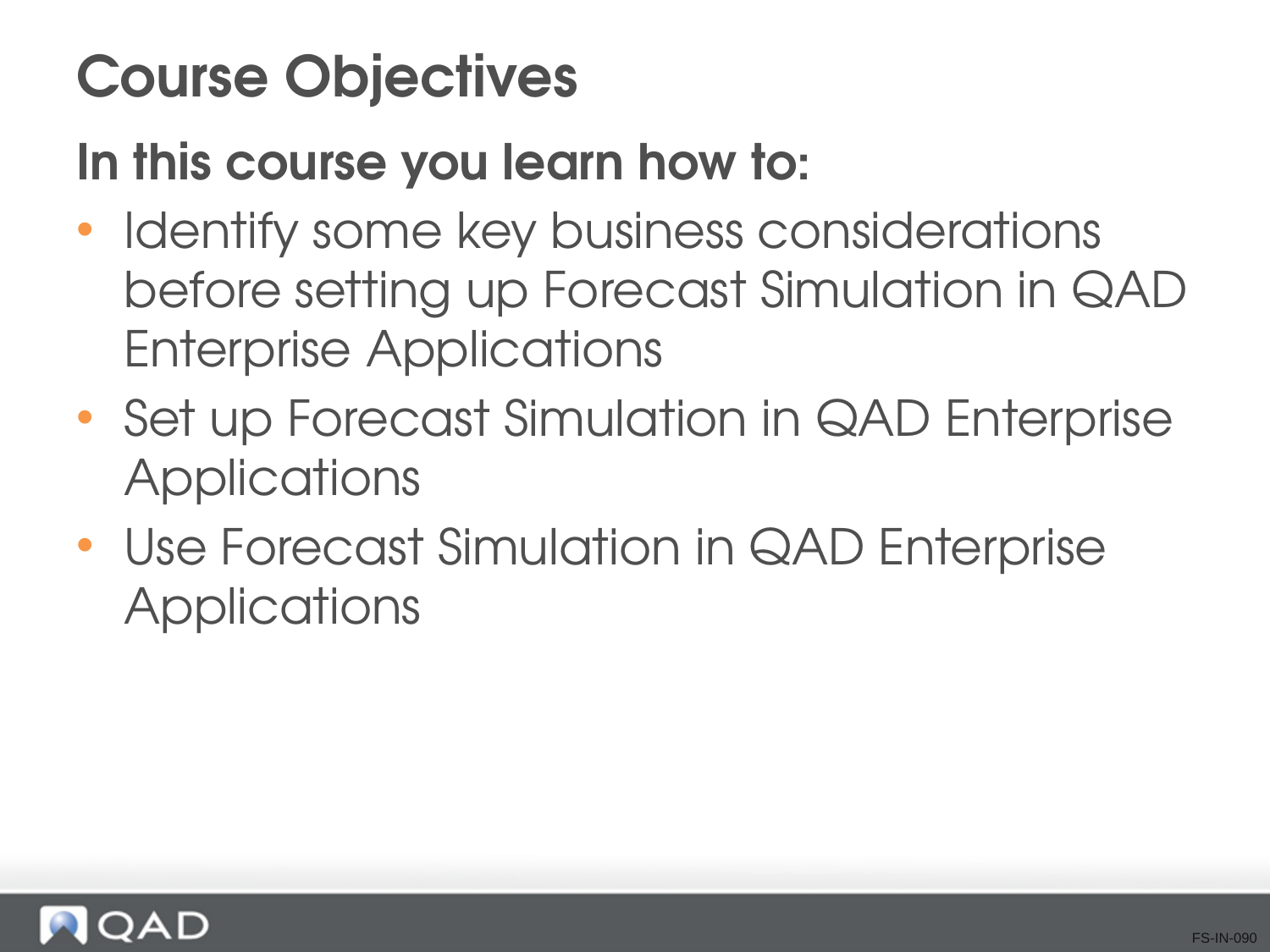

# Course Objectives
In this course you learn how to:
Identify some key business considerations before setting up Forecast Simulation in QAD Enterprise Applications
Set up Forecast Simulation in QAD Enterprise Applications
Use Forecast Simulation in QAD Enterprise Applications

FS-IN-090